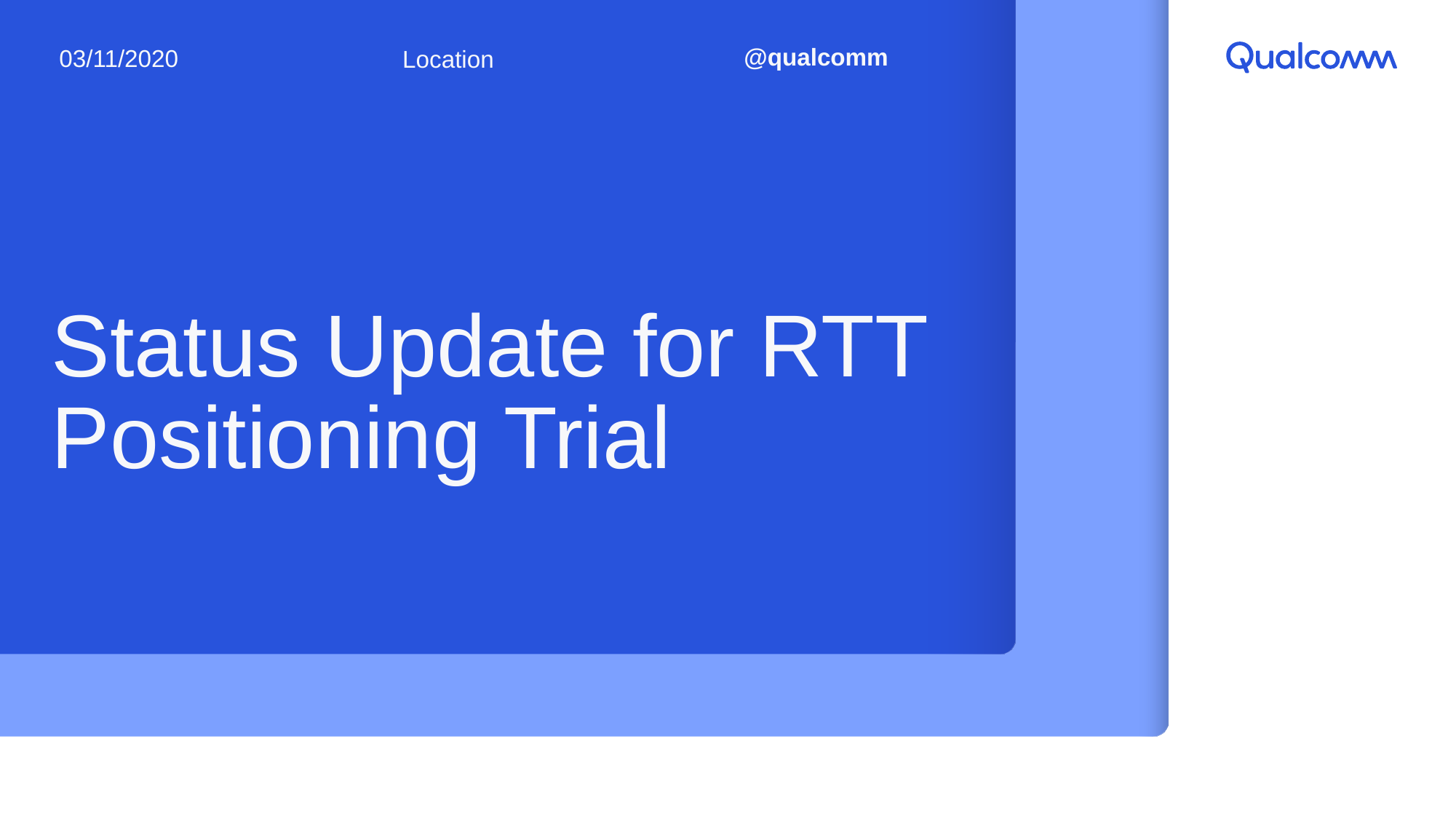

@qualcomm
03/11/2020
Location
# Status Update for RTT Positioning Trial